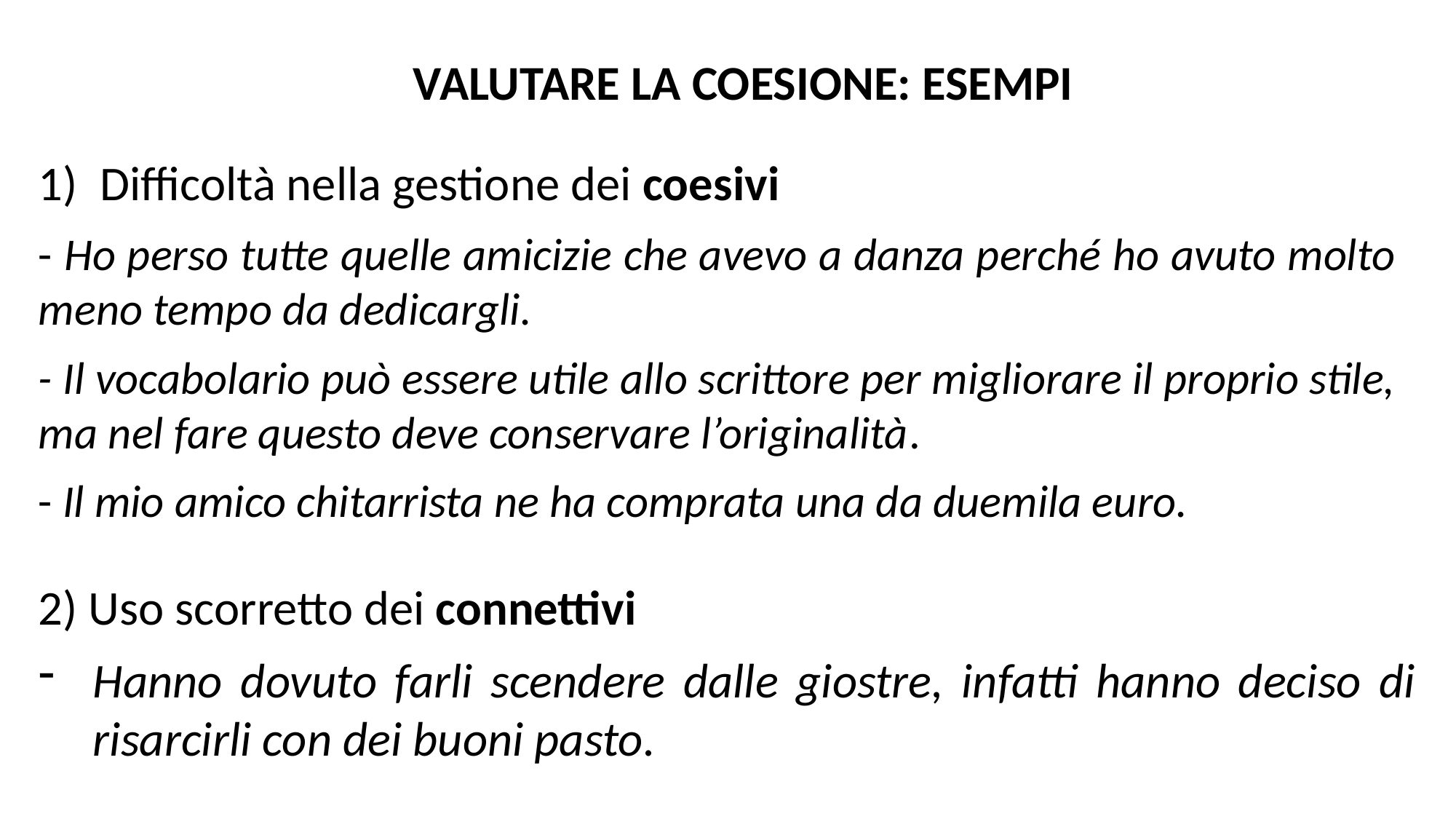

VALUTARE LA COESIONE: ESEMPI
Difficoltà nella gestione dei coesivi

- Ho perso tutte quelle amicizie che avevo a danza perché ho avuto molto meno tempo da dedicargli.

- Il vocabolario può essere utile allo scrittore per migliorare il proprio stile, ma nel fare questo deve conservare l’originalità.

- Il mio amico chitarrista ne ha comprata una da duemila euro.
2) Uso scorretto dei connettivi

Hanno dovuto farli scendere dalle giostre, infatti hanno deciso di risarcirli con dei buoni pasto.